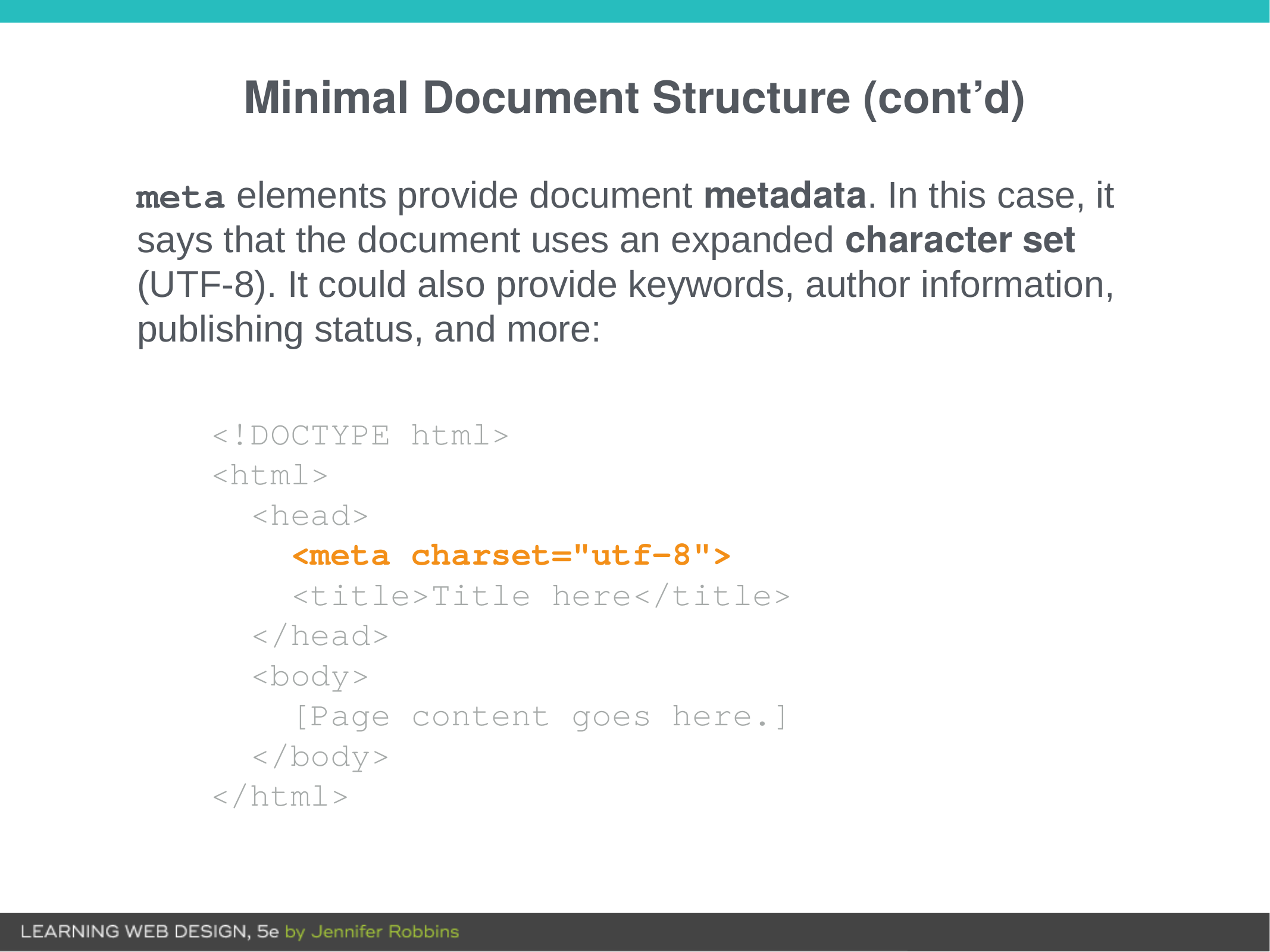

Minimal Document Structure (cont’d)
meta elements provide document metadata. In this case, it says that the document uses an expanded character set (UTF-8). It could also provide keywords, author information, publishing status, and more:
<!DOCTYPE html>
<html>
  <head>
    <meta charset="utf-8">
    <title>Title here</title>
  </head>
  <body>
    [Page content goes here.]
  </body>
</html>